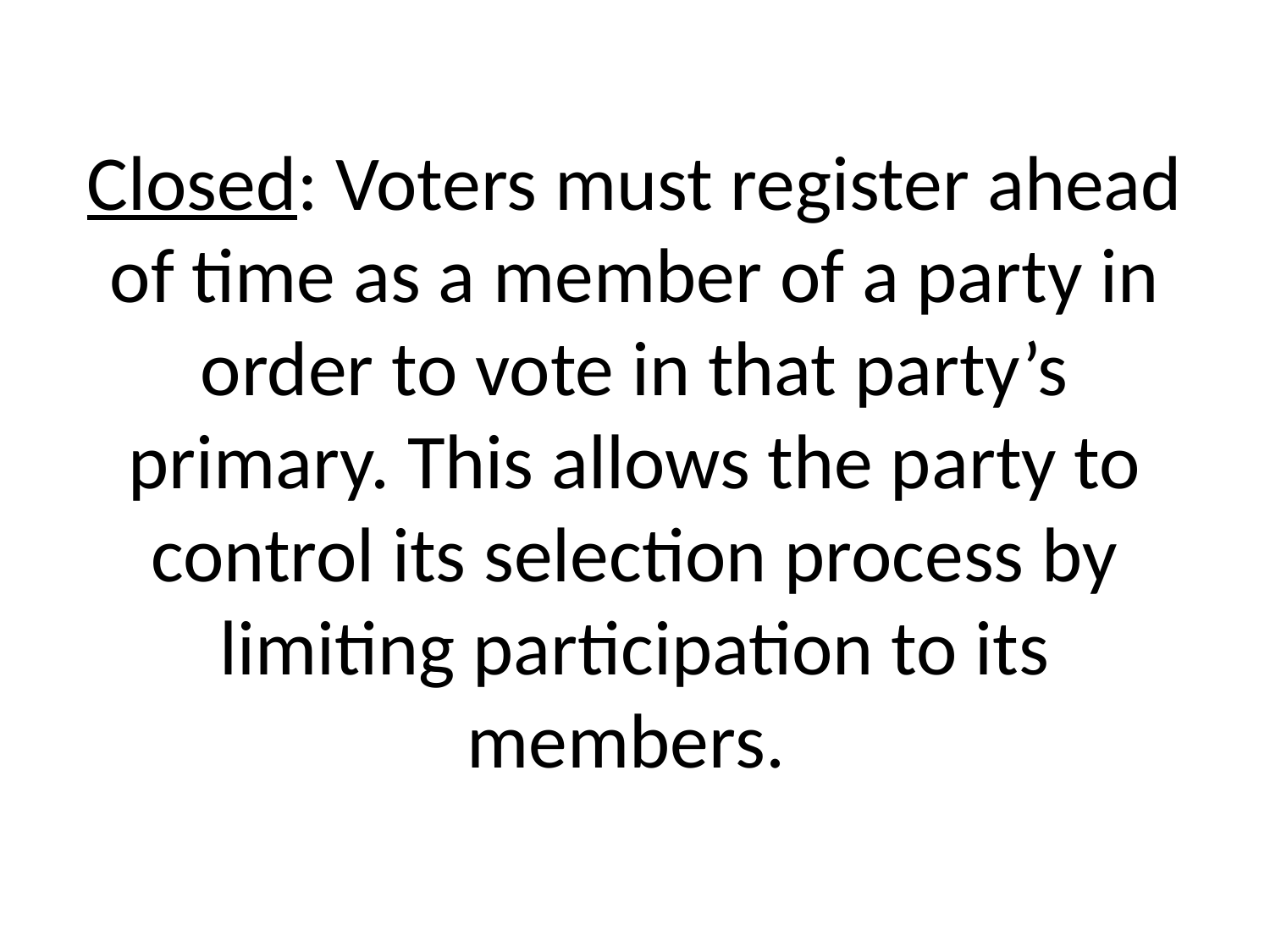

# Closed: Voters must register ahead of time as a member of a party in order to vote in that party’s primary. This allows the party to control its selection process by limiting participation to its members.